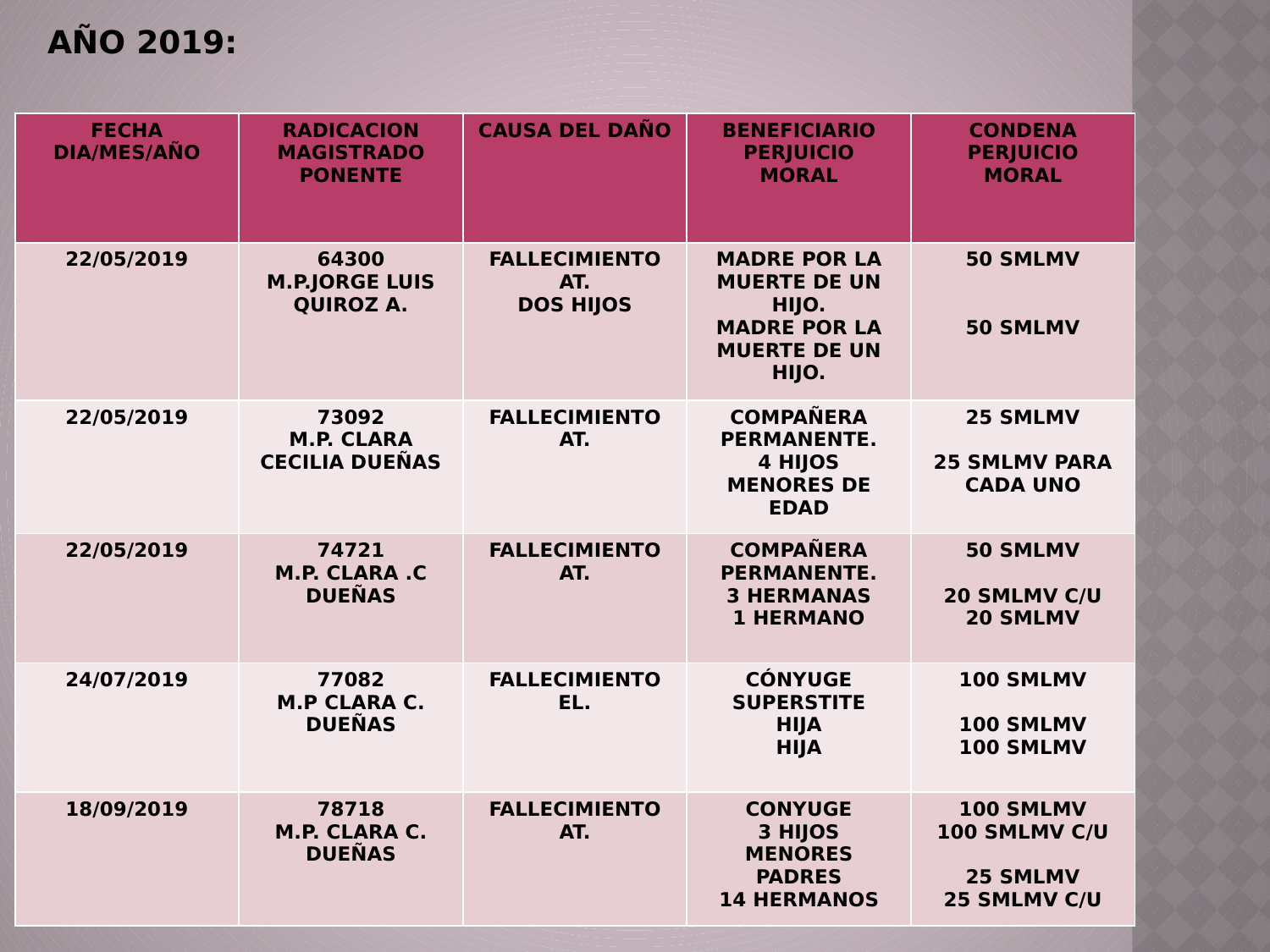

AÑO 2019:
| FECHA DIA/MES/AÑO | RADICACION MAGISTRADO PONENTE | CAUSA DEL DAÑO | BENEFICIARIO PERJUICIO MORAL | CONDENA PERJUICIO MORAL |
| --- | --- | --- | --- | --- |
| 22/05/2019 | 64300 M.P.JORGE LUIS QUIROZ A. | FALLECIMIENTO AT. DOS HIJOS | MADRE POR LA MUERTE DE UN HIJO. MADRE POR LA MUERTE DE UN HIJO. | 50 SMLMV 50 SMLMV |
| 22/05/2019 | 73092 M.P. CLARA CECILIA DUEÑAS | FALLECIMIENTO AT. | COMPAÑERA PERMANENTE. 4 HIJOS MENORES DE EDAD | 25 SMLMV 25 SMLMV PARA CADA UNO |
| 22/05/2019 | 74721 M.P. CLARA .C DUEÑAS | FALLECIMIENTO AT. | COMPAÑERA PERMANENTE. 3 HERMANAS 1 HERMANO | 50 SMLMV 20 SMLMV C/U 20 SMLMV |
| 24/07/2019 | 77082 M.P CLARA C. DUEÑAS | FALLECIMIENTO EL. | CÓNYUGE SUPERSTITE HIJA HIJA | 100 SMLMV 100 SMLMV 100 SMLMV |
| 18/09/2019 | 78718 M.P. CLARA C. DUEÑAS | FALLECIMIENTO AT. | CONYUGE 3 HIJOS MENORES PADRES 14 HERMANOS | 100 SMLMV 100 SMLMV C/U 25 SMLMV 25 SMLMV C/U |